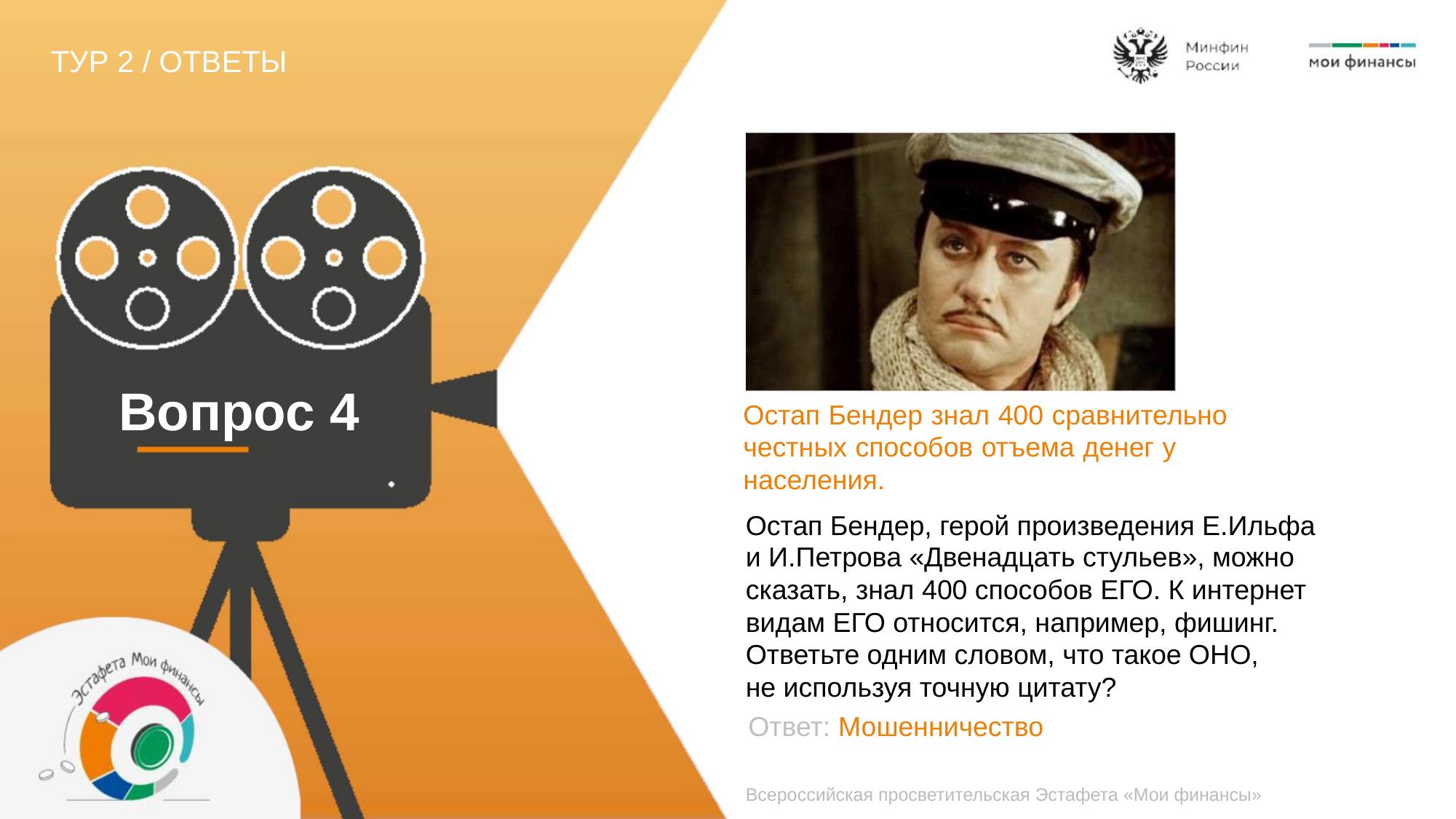

ТУР 2 / ОТВЕТЫ
Вопрос 4
Остап Бендер знал 400 сравнительно
честных способов отъема денег у
населения.
Остап Бендер, герой произведения Е.Ильфа
и И.Петрова «Двенадцать стульев», можно
сказать, знал 400 способов ЕГО. К интернет
видам ЕГО относится, например, фишинг.
Ответьте одним словом, что такое ОНО,
не используя точную цитату?
Ответ: Мошенничество
Всероссийская просветительская Эстафета «Мои финансы»